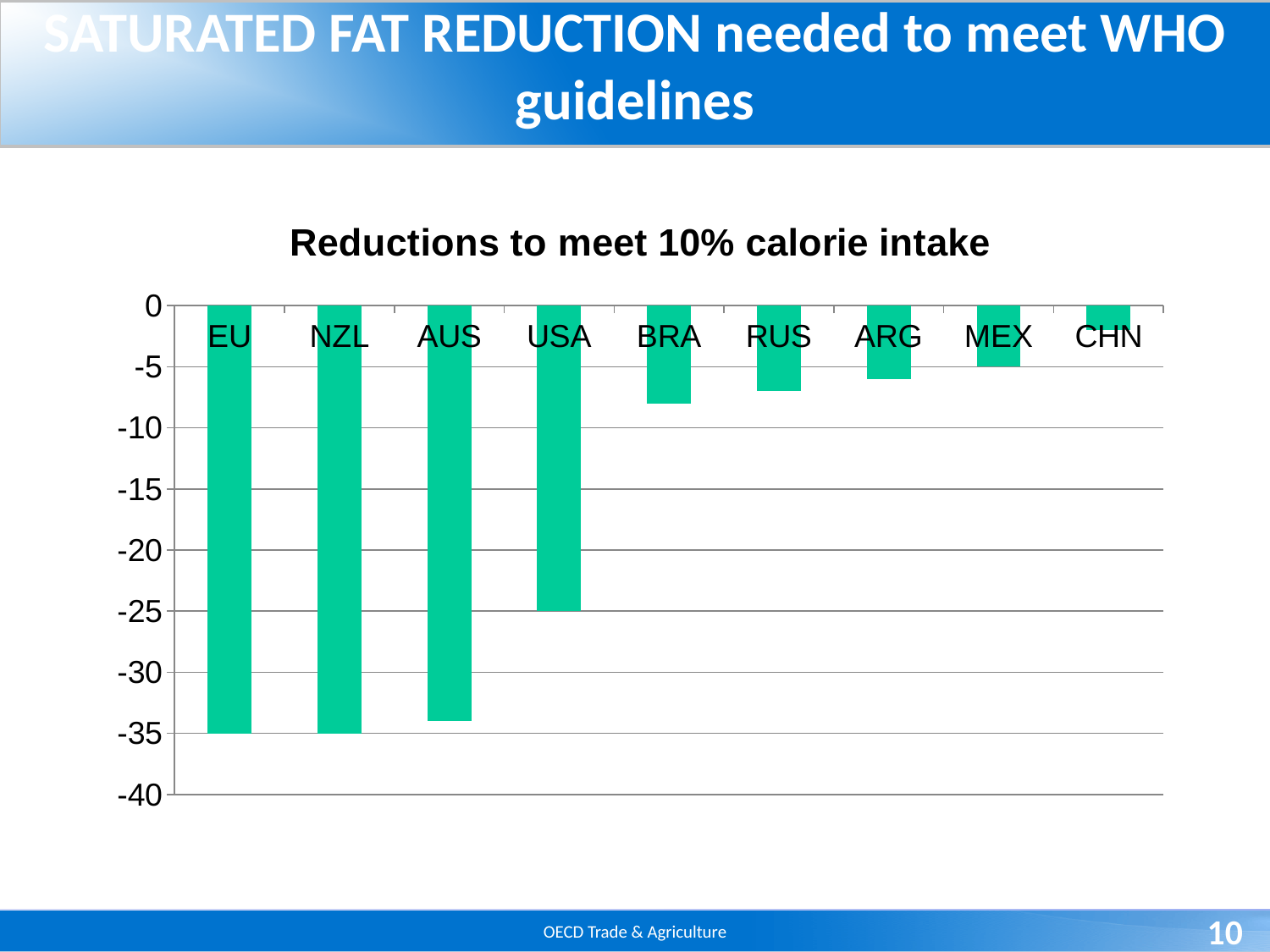

# SATURATED FAT REDUCTION needed to meet WHO guidelines

### Chart:

| Category | Reductions to meet 10% calorie intake |
|---|---|
| EU | -35.0 |
| NZL | -35.0 |
| AUS | -34.0 |
| USA | -25.0 |
| BRA | -8.0 |
| RUS | -7.0 |
| ARG | -6.0 |
| MEX | -5.0 |
| CHN | -2.0 |